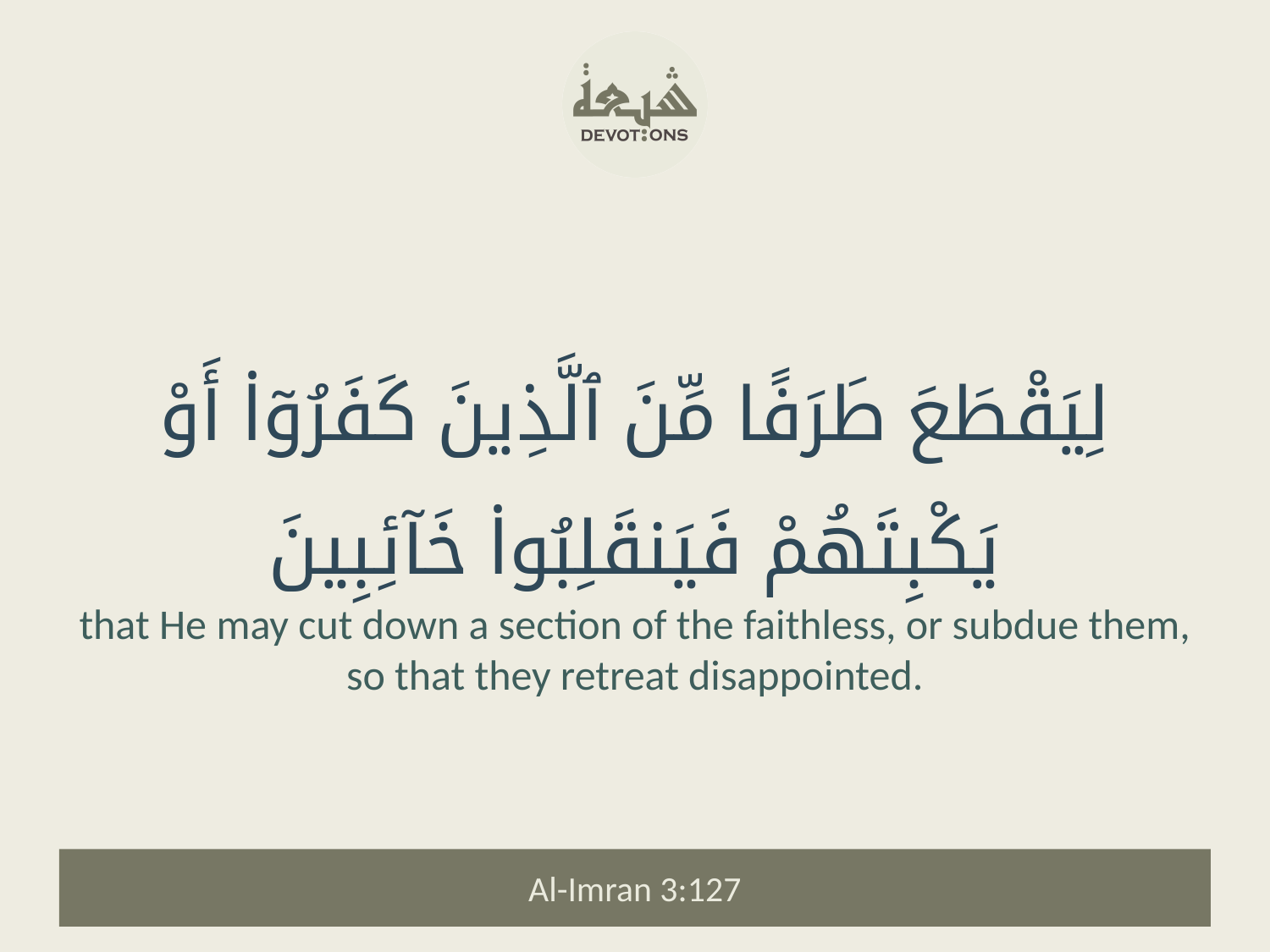

لِيَقْطَعَ طَرَفًا مِّنَ ٱلَّذِينَ كَفَرُوٓا۟ أَوْ يَكْبِتَهُمْ فَيَنقَلِبُوا۟ خَآئِبِينَ
that He may cut down a section of the faithless, or subdue them, so that they retreat disappointed.
Al-Imran 3:127